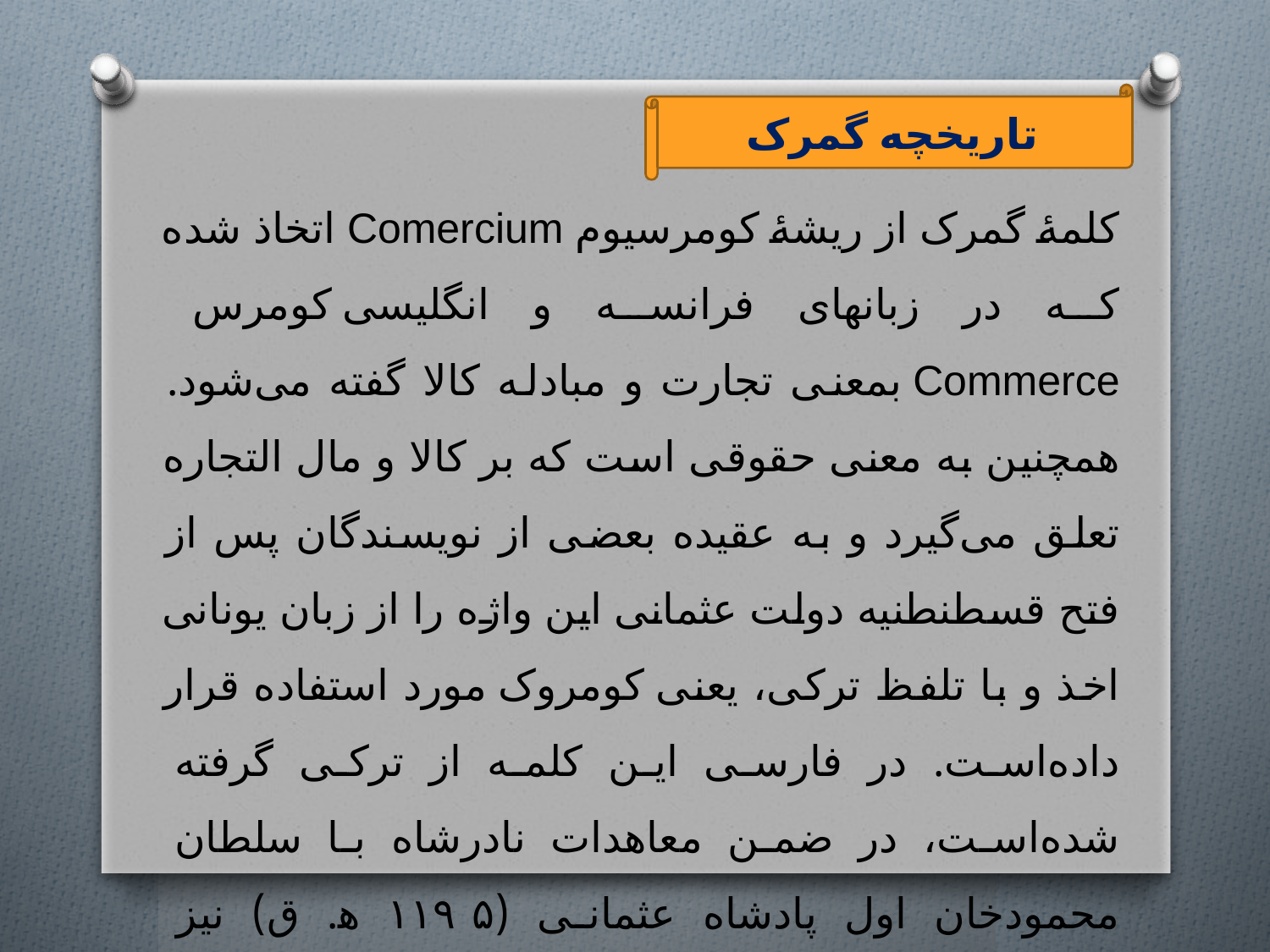

تاریخچه گمرک
کلمهٔ گمرک از ریشهٔ کومرسیوم Comercium اتخاذ شده که در زبانهای فرانسه و انگلیسی کومرس Commerce بمعنی تجارت و مبادله کالا گفته می‌شود. همچنین به معنی حقوقی است که بر کالا و مال التجاره تعلق می‌گیرد و به عقیده بعضی از نویسندگان پس از فتح قسطنطنیه دولت عثمانی این واژه را از زبان یونانی اخذ و با تلفظ ترکی، یعنی کومروک مورد استفاده قرار داده‌است. در فارسی این کلمه از ترکی گرفته شده‌است، در ضمن معاهدات نادرشاه با سلطان محمودخان اول پادشاه عثمانی (۱۱۹۵ ه‍. ق) نیز کلمه گمرک ذکر گردیده‌است.